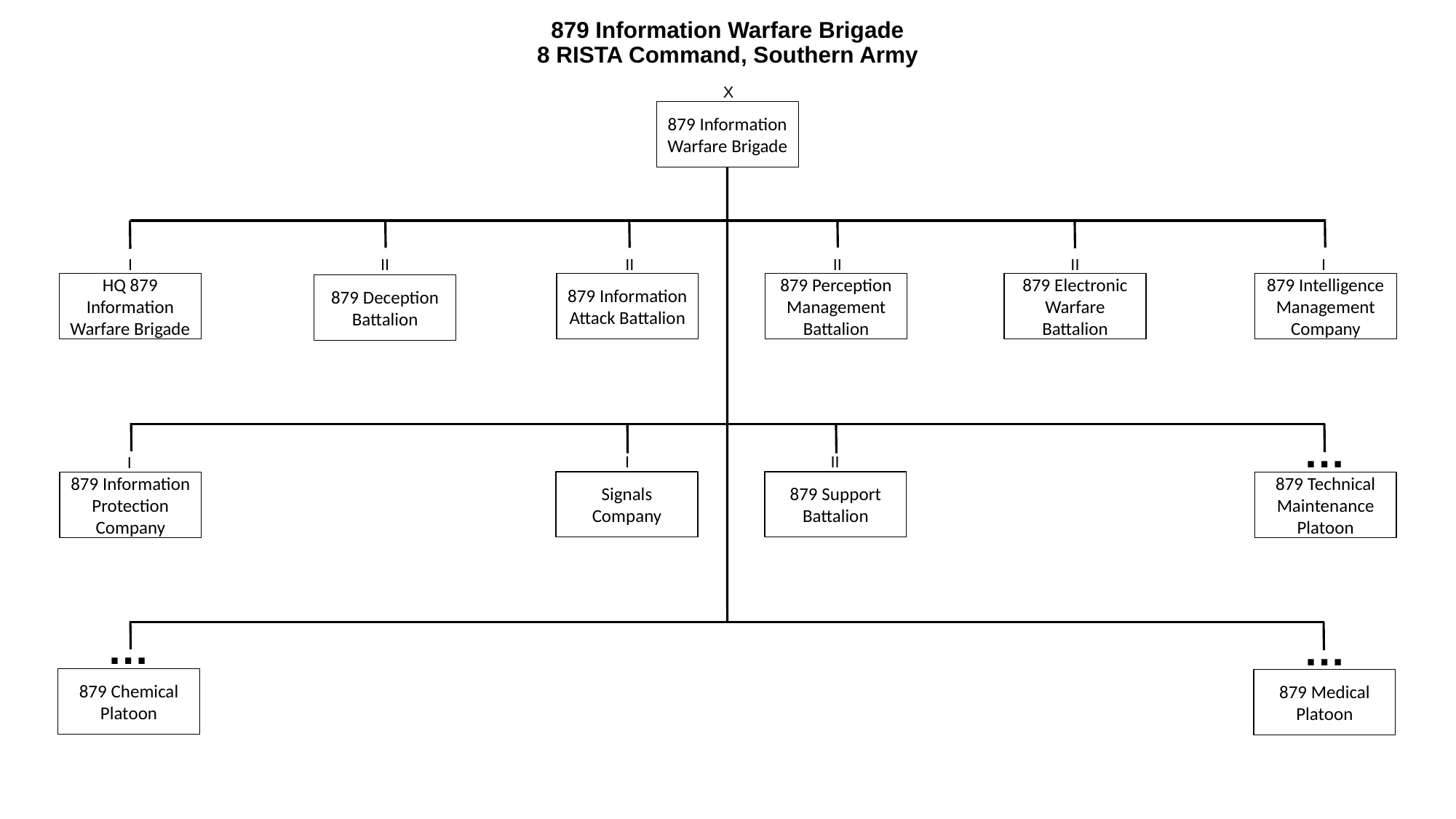

# 879 Information Warfare Brigade 8 RISTA Command, Southern Army
X
879 Information Warfare Brigade
I
II
II
II
II
I
HQ 879 Information Warfare Brigade
879 Information Attack Battalion
879 Perception Management Battalion
879 Electronic Warfare
Battalion
879 Intelligence Management Company
879 Deception
Battalion
…
II
I
I
Signals
Company
879 Support Battalion
879 Information Protection Company
879 Technical Maintenance Platoon
…
…
879 Chemical
Platoon
879 Medical
Platoon